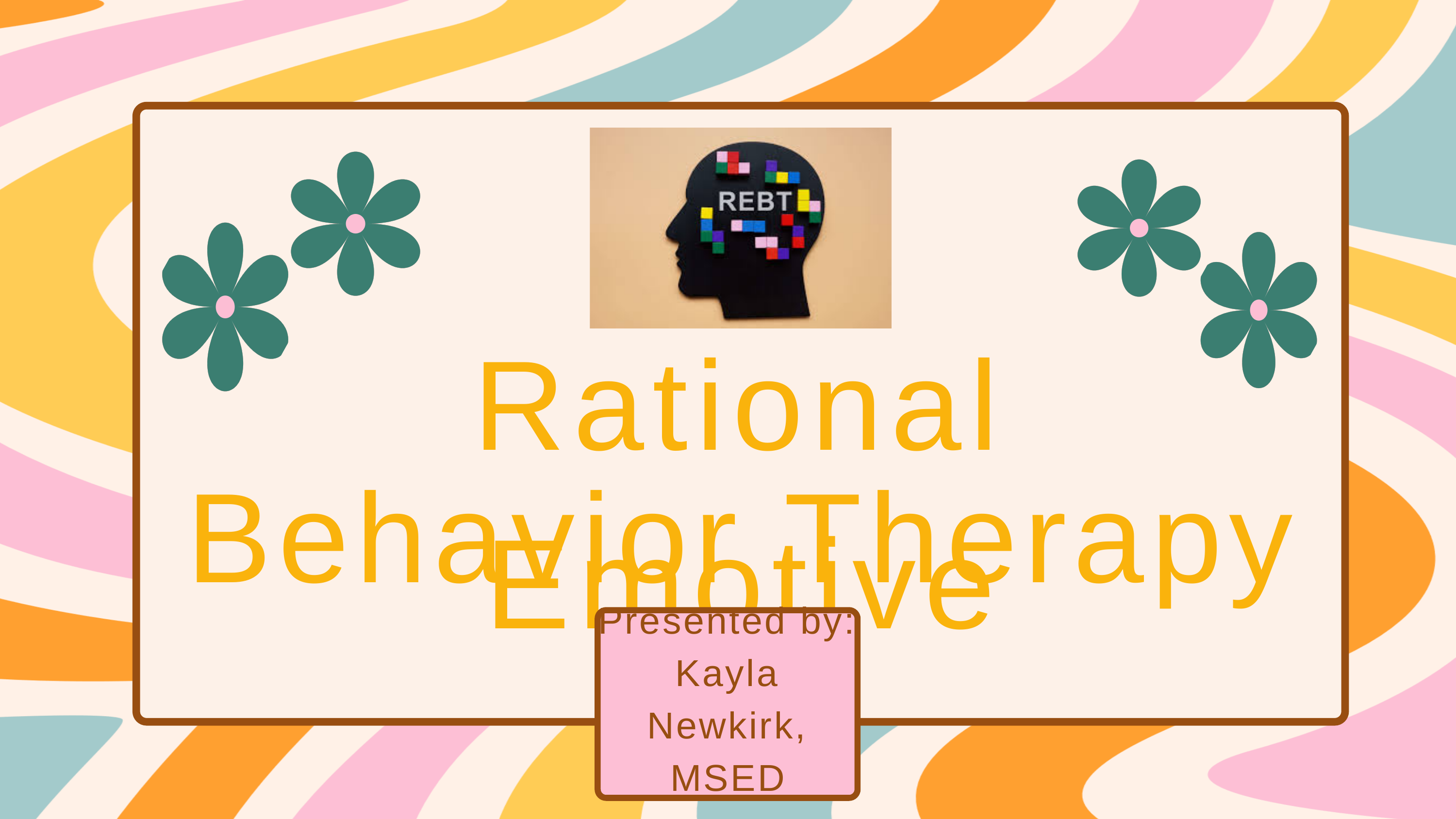

Rational Emotive
Behavior Therapy

Presented by: Kayla Newkirk, MSED